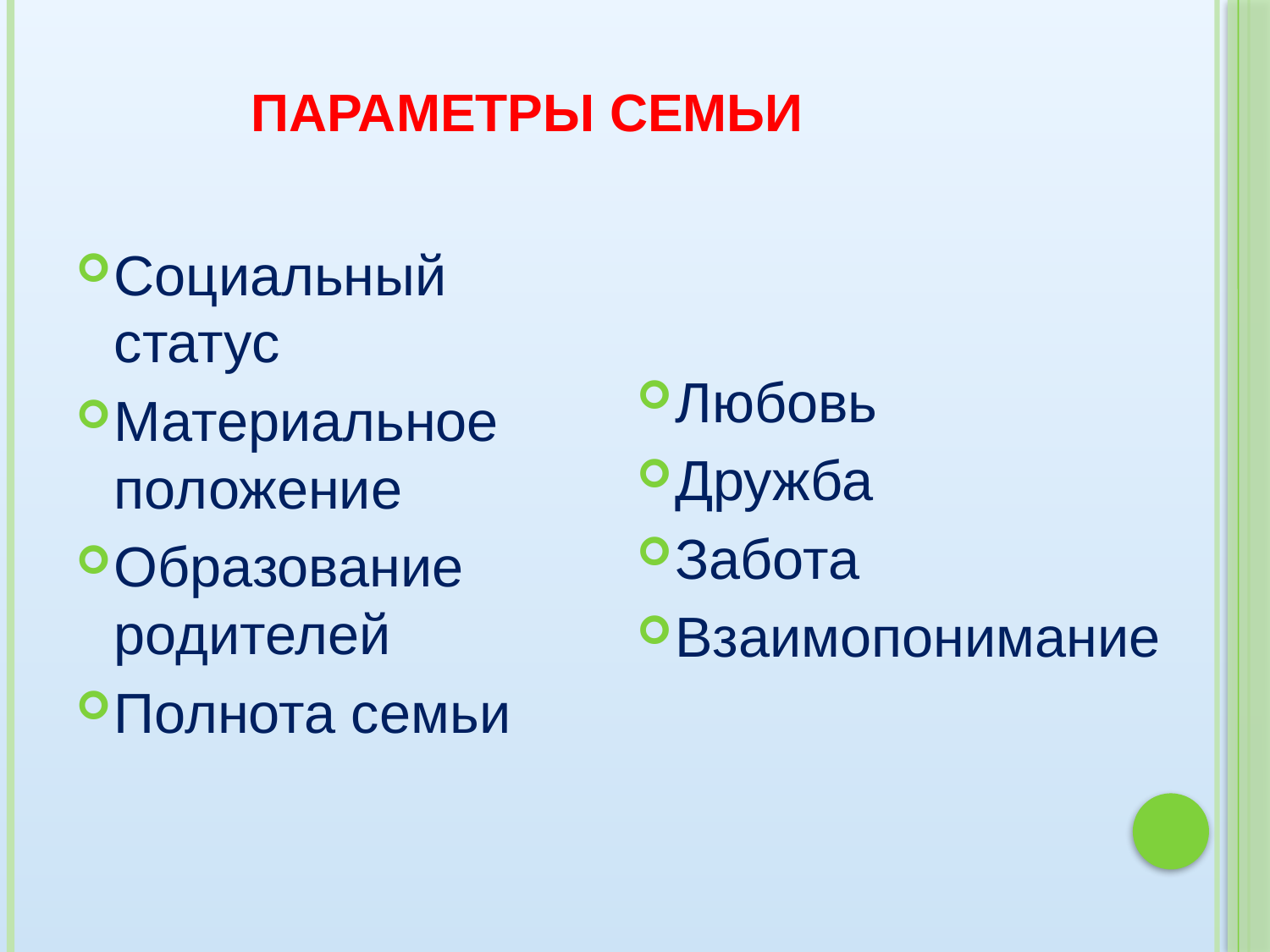

# ПАРАМЕТРЫ СЕМЬИ
Социальный статус
Материальное положение
Образование родителей
Полнота семьи
Любовь
Дружба
Забота
Взаимопонимание